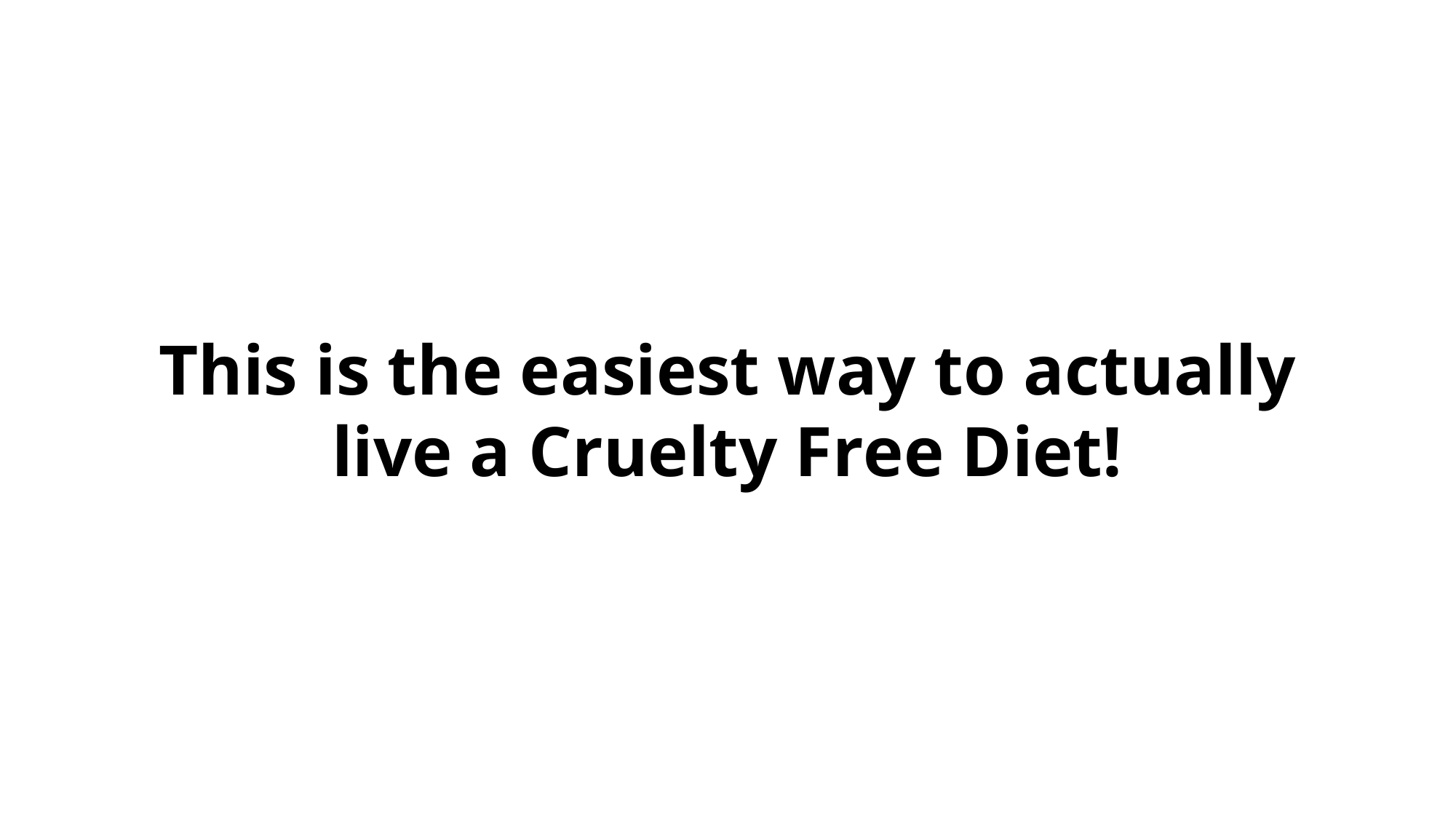

This is the easiest way to actually live a Cruelty Free Diet!